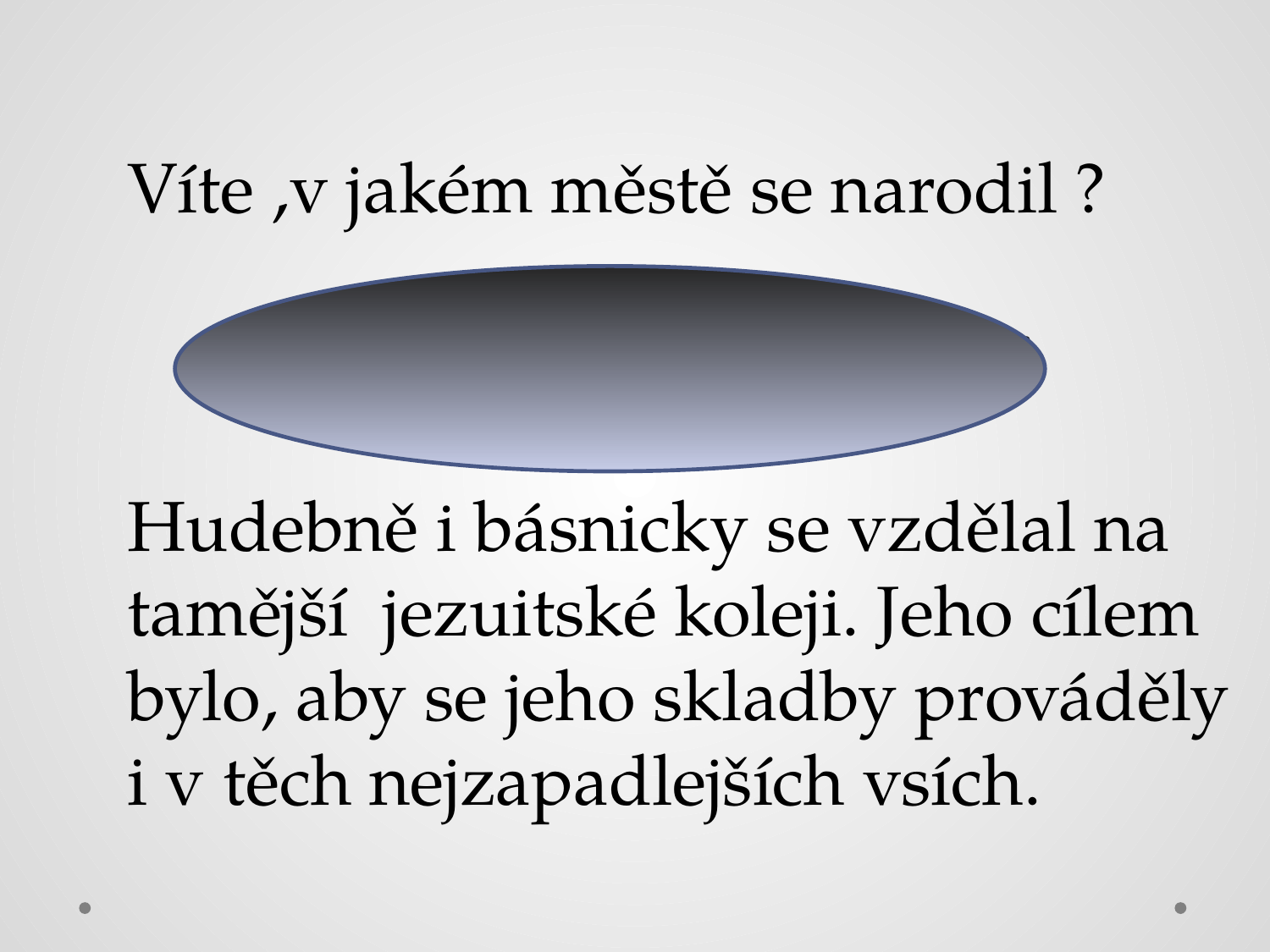

Víte ,v jakém městě se narodil ?

               v Jindřichově Hradci

Hudebně i básnicky se vzdělal na tamější  jezuitské koleji. Jeho cílem
bylo, aby se jeho skladby prováděly i v těch nejzapadlejších vsích.